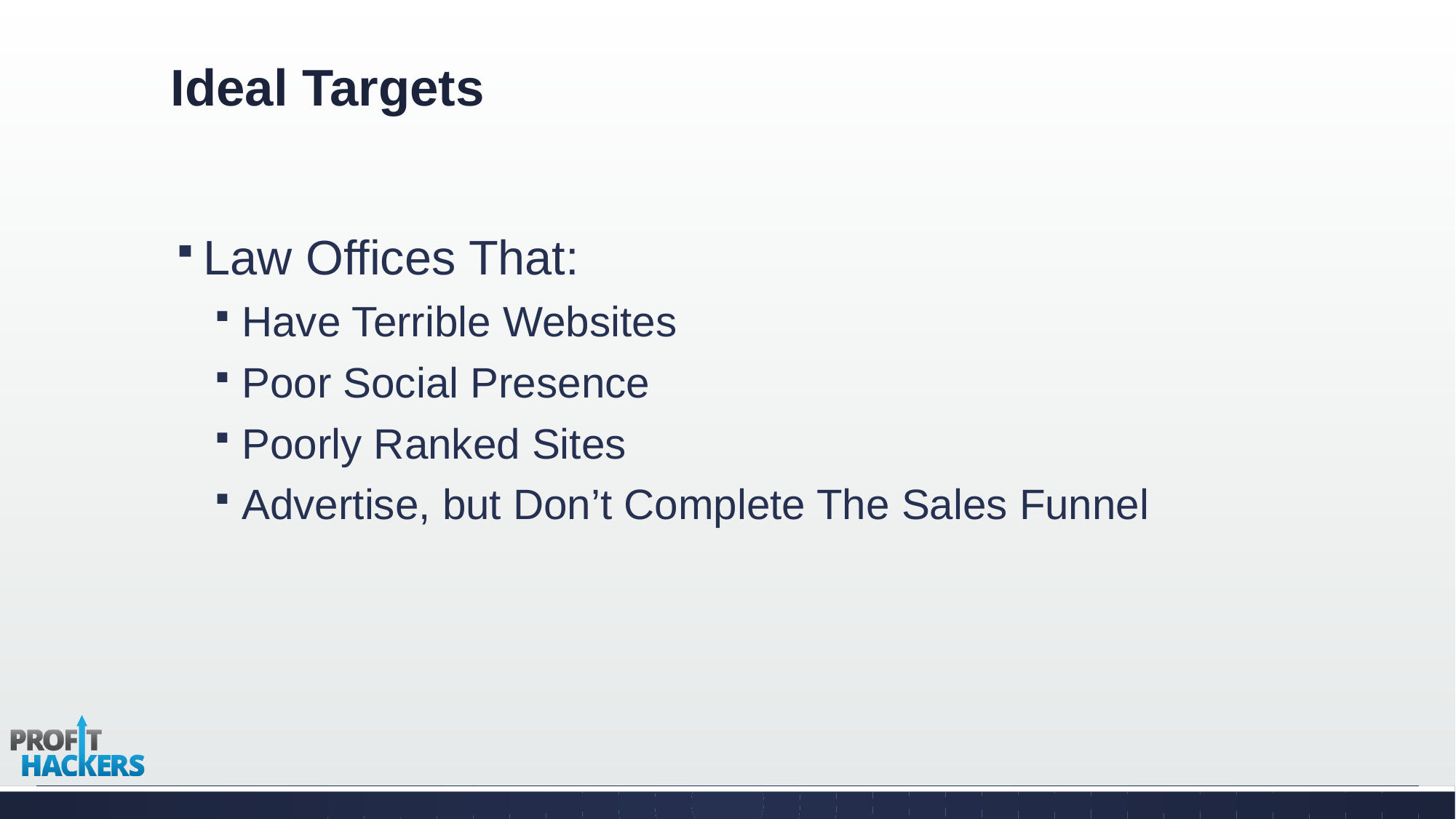

# Ideal Targets
Law Offices That:
Have Terrible Websites
Poor Social Presence
Poorly Ranked Sites
Advertise, but Don’t Complete The Sales Funnel